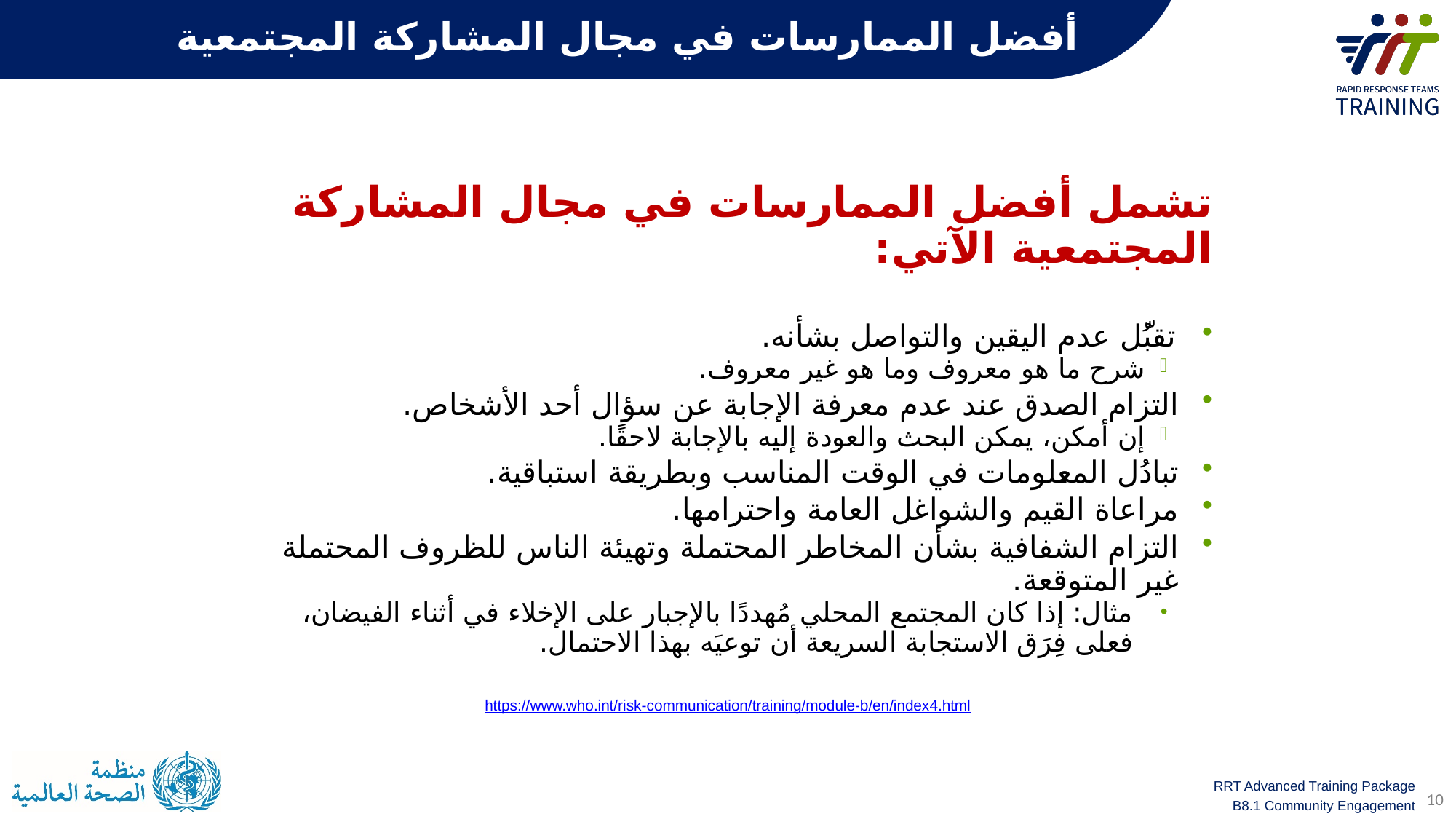

أفضل الممارسات في مجال المشاركة المجتمعية
تشمل أفضل الممارسات في مجال المشاركة المجتمعية الآتي:

تقبُّل عدم اليقين والتواصل بشأنه.
شرح ما هو معروف وما هو غير معروف.
التزام الصدق عند عدم معرفة الإجابة عن سؤال أحد الأشخاص.
إن أمكن، يمكن البحث والعودة إليه بالإجابة لاحقًا.
تبادُل المعلومات في الوقت المناسب وبطريقة استباقية.
مراعاة القيم والشواغل العامة واحترامها.
التزام الشفافية بشأن المخاطر المحتملة وتهيئة الناس للظروف المحتملة غير المتوقعة.
مثال: إذا كان المجتمع المحلي مُهددًا بالإجبار على الإخلاء في أثناء الفيضان، فعلى فِرَق الاستجابة السريعة أن توعيَه بهذا الاحتمال.
https://www.who.int/risk-communication/training/module-b/en/index4.html